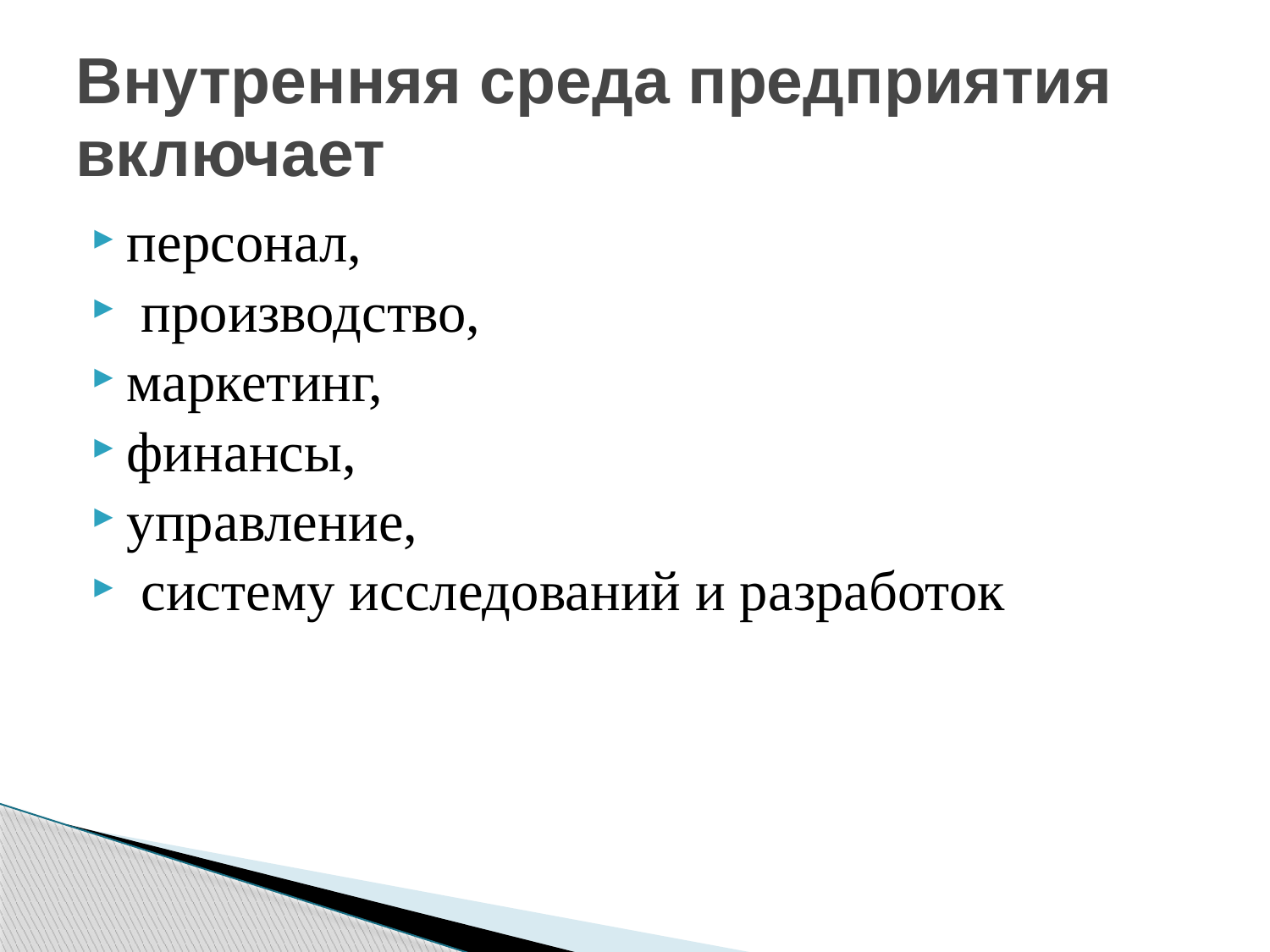

# Внутренняя среда предприятия включает
персонал,
 производство,
маркетинг,
финансы,
управление,
 систему исследований и разработок